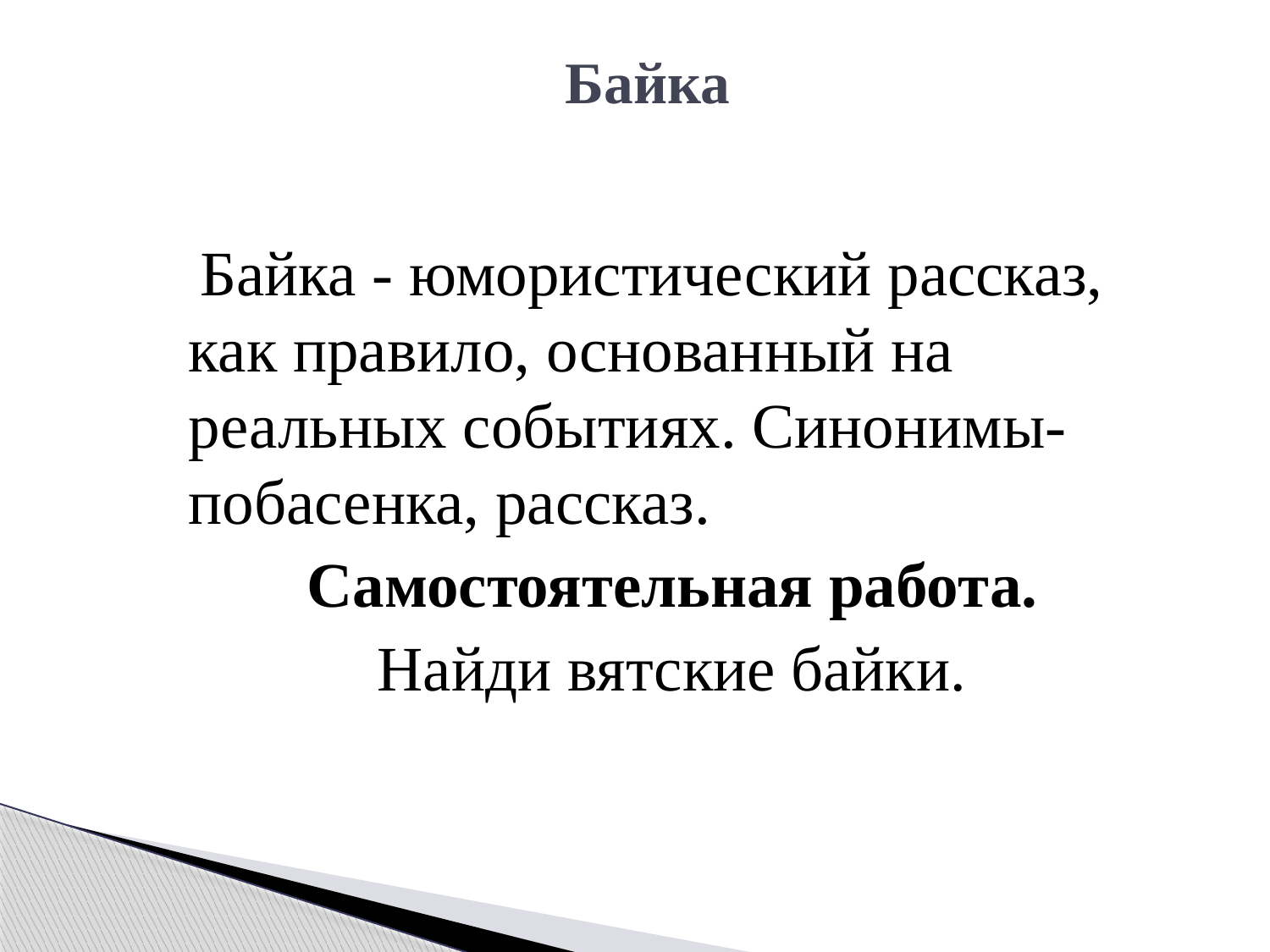

# Байка
   Байка - юмористический рассказ, как правило, основанный на реальных событиях. Синонимы- побасенка, рассказ.
Самостоятельная работа.
Найди вятские байки.